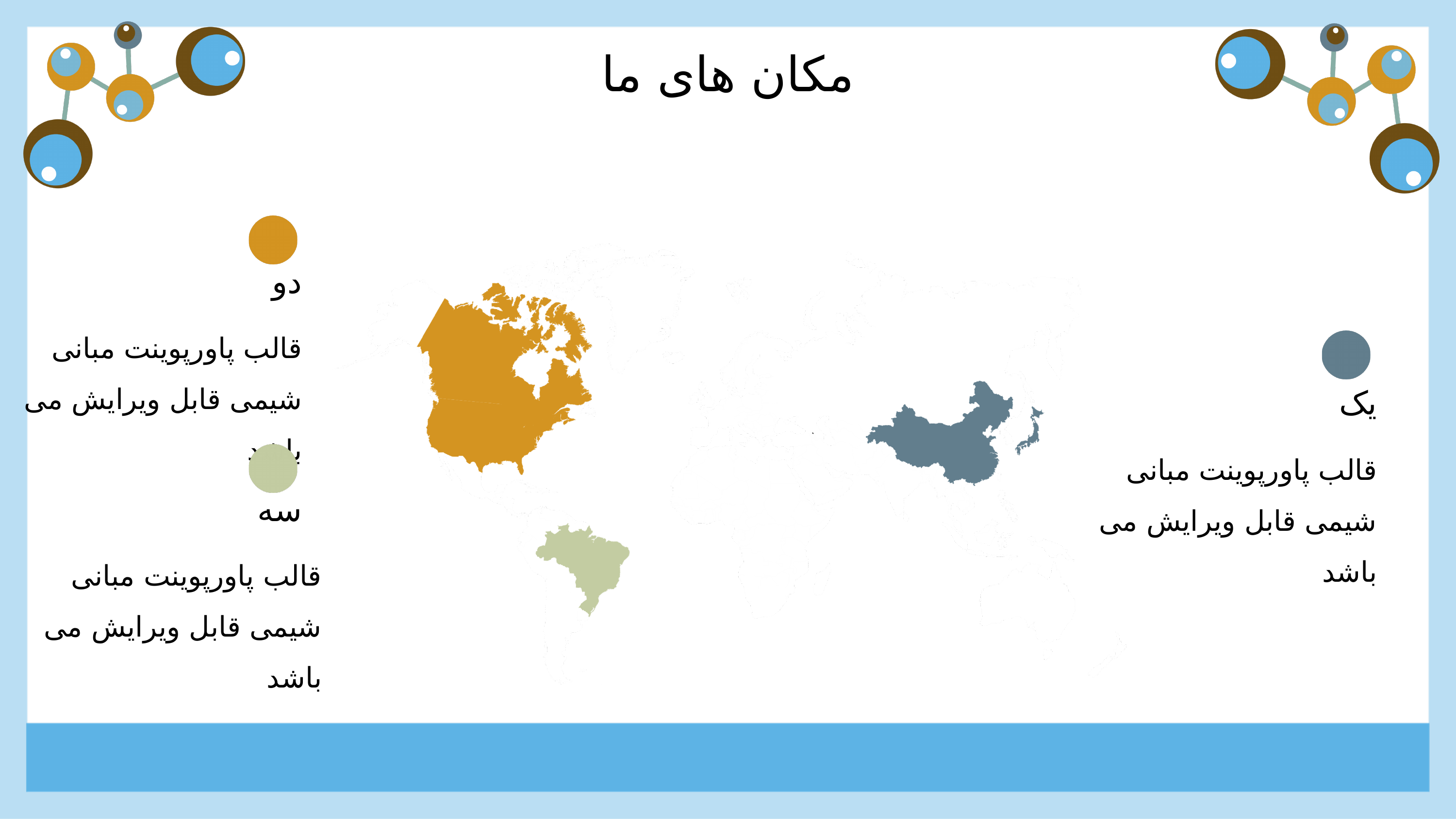

مکان های ما

دو
قالب پاورپوینت مبانی شیمی قابل ویرایش می باشد

یک
قالب پاورپوینت مبانی شیمی قابل ویرایش می باشد

سه
قالب پاورپوینت مبانی شیمی قابل ویرایش می باشد